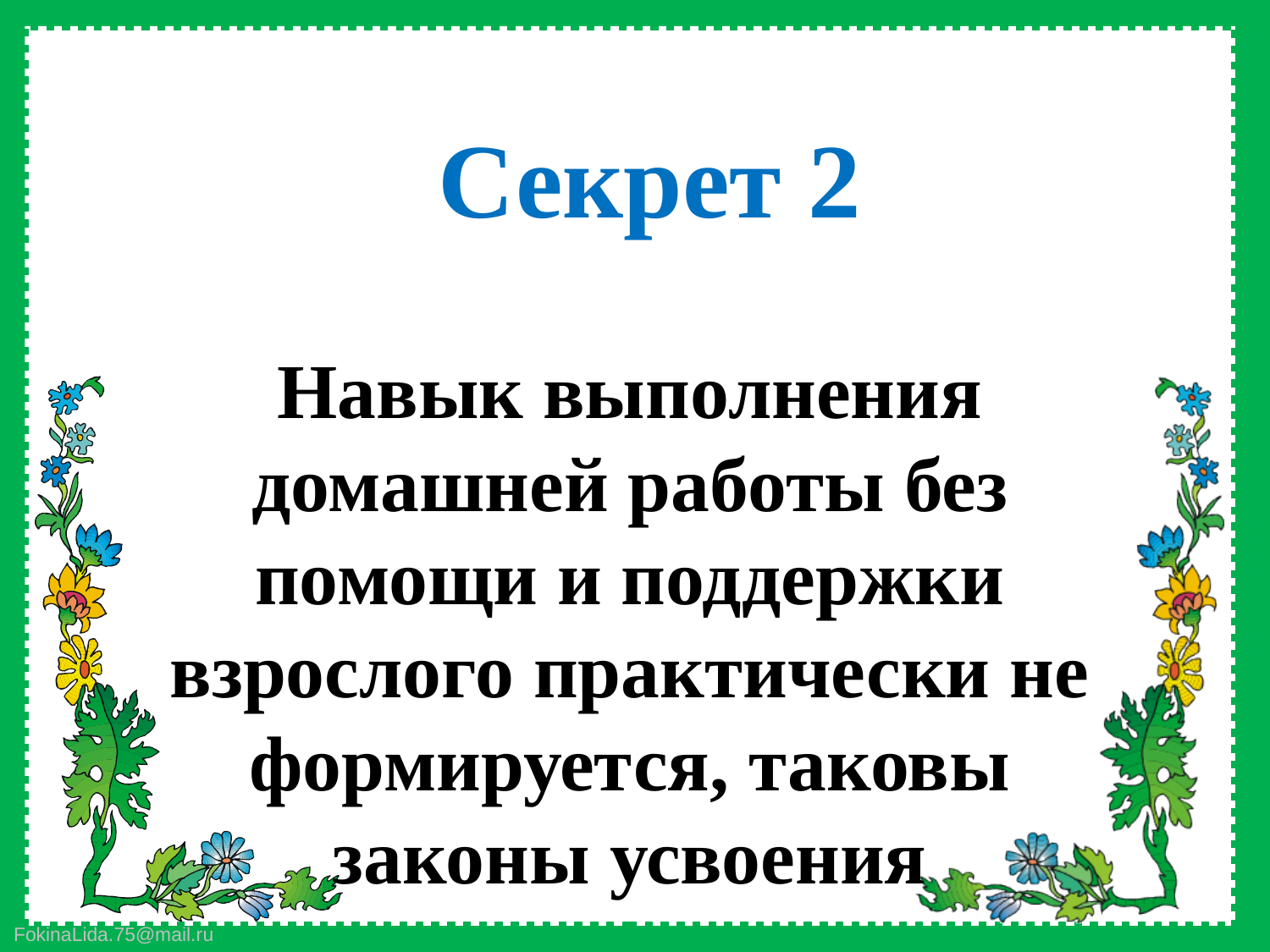

Секрет 2
Навык выполнения домашней работы без помощи и поддержки взрослого практически не формируется, таковы законы усвоения